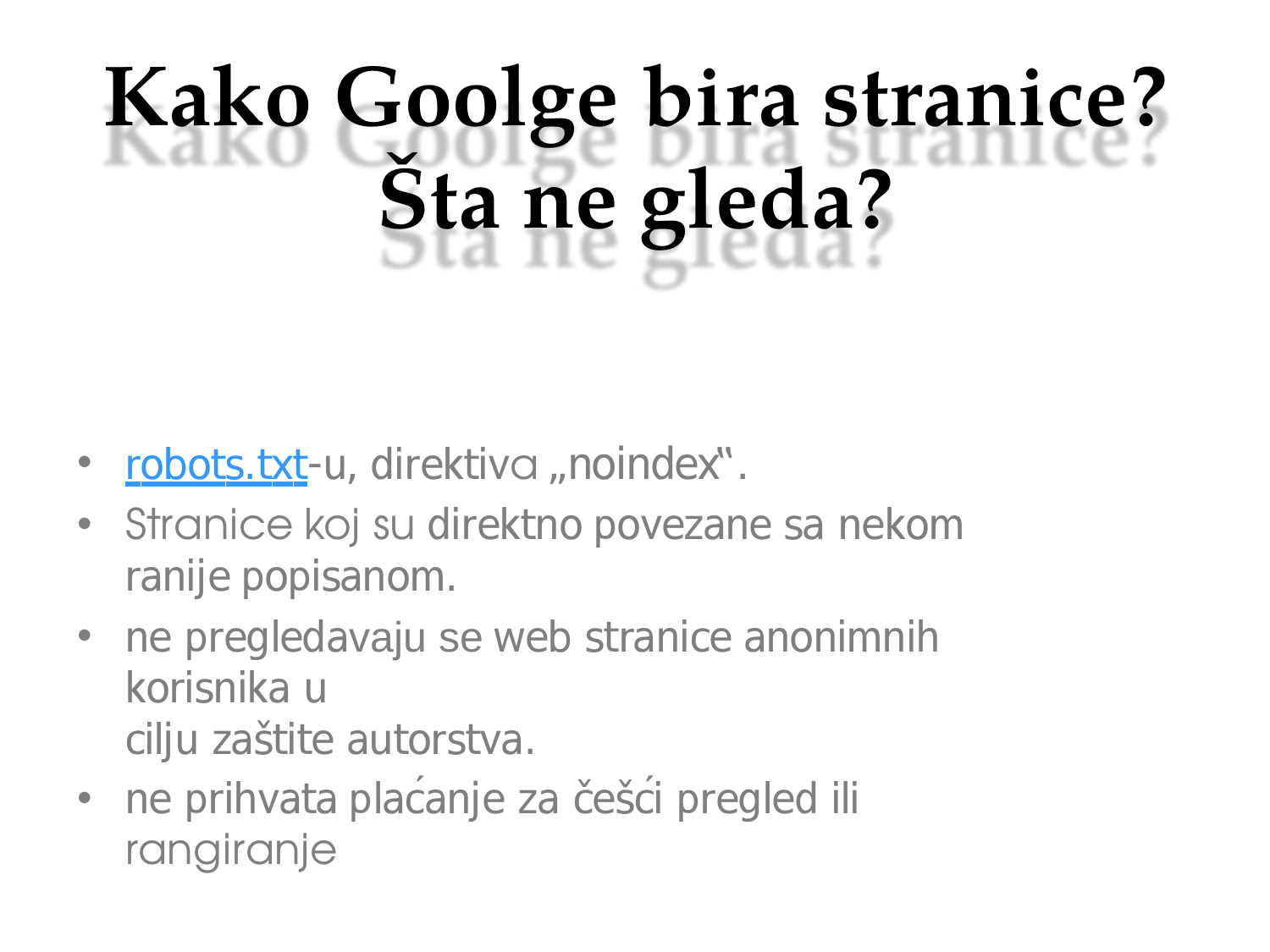

# Kako Goolge bira stranice?
Šta ne gleda?

robots.txt-u, direktiva „noindex“.
Stranice koj su direktno povezane sa nekom ranije popisanom.
ne pregledavaju se web stranice anonimnih korisnika u
cilju zaštite autorstva.
ne prihvata plaćanje za češći pregled ili rangiranje